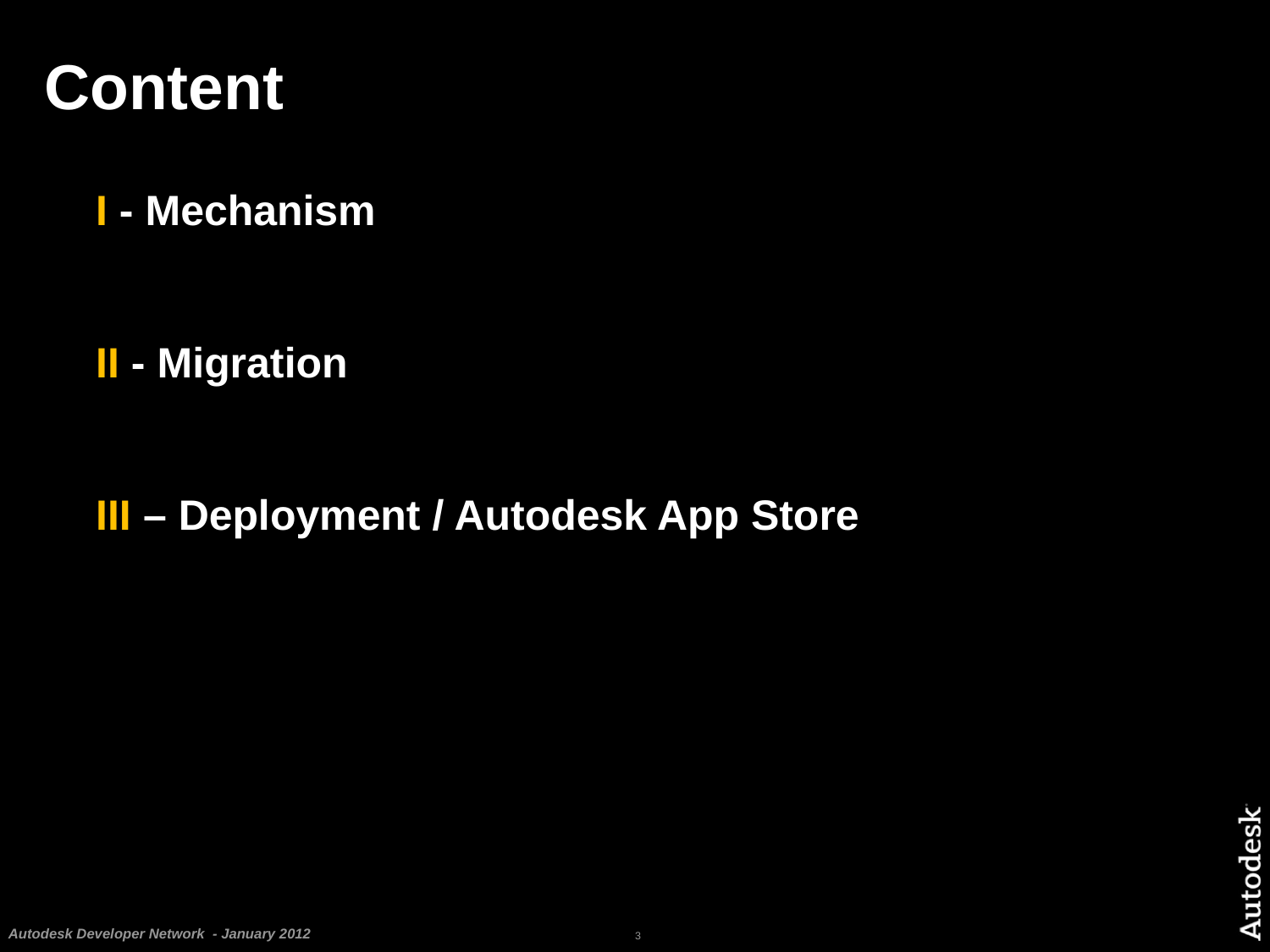

# Content
I - Mechanism

II - Migration

III – Deployment / Autodesk App Store